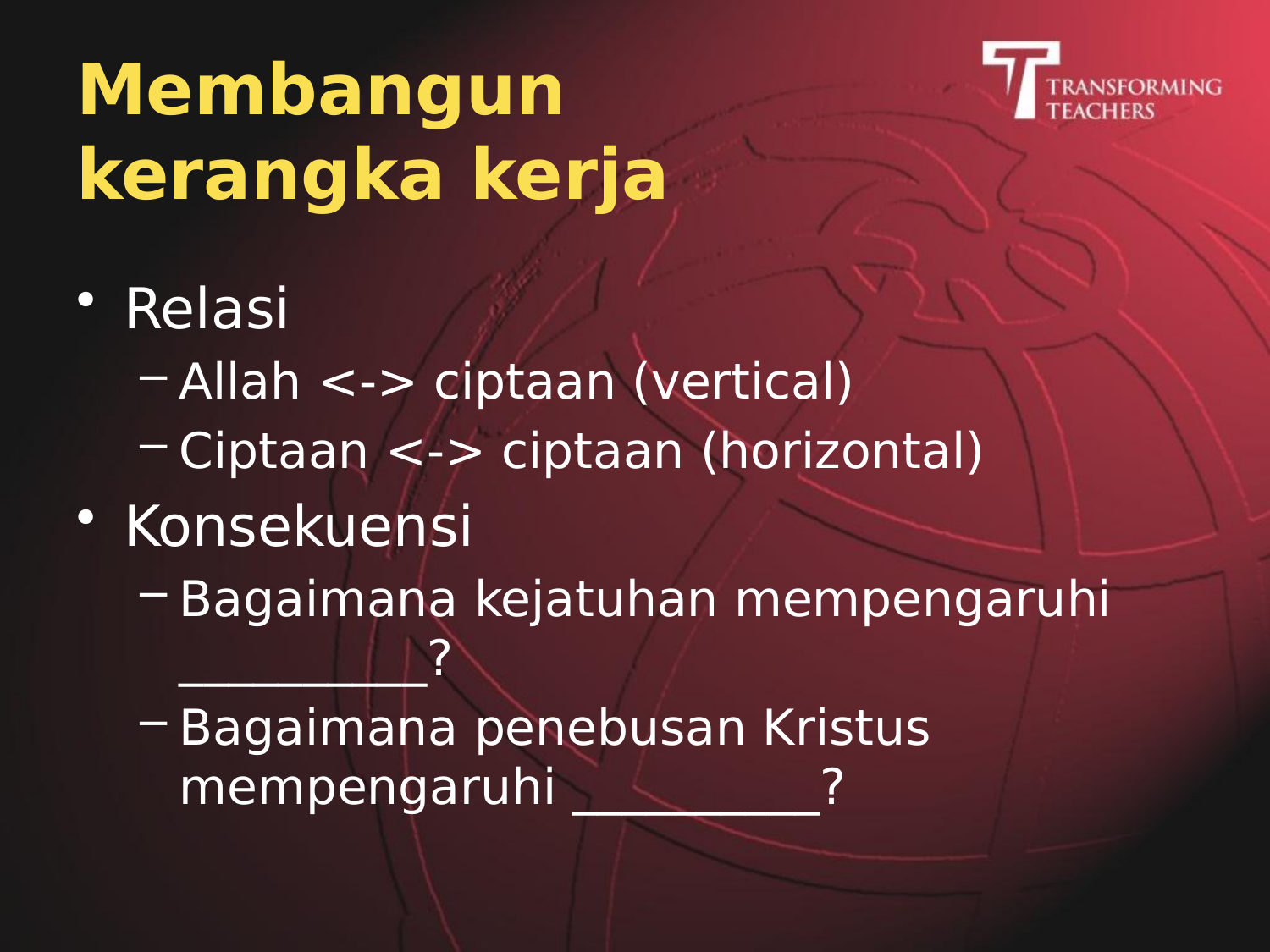

# Membangun kerangka kerja
Relasi
Allah <-> ciptaan (vertical)
Ciptaan <-> ciptaan (horizontal)
Konsekuensi
Bagaimana kejatuhan mempengaruhi __________?
Bagaimana penebusan Kristus mempengaruhi __________?